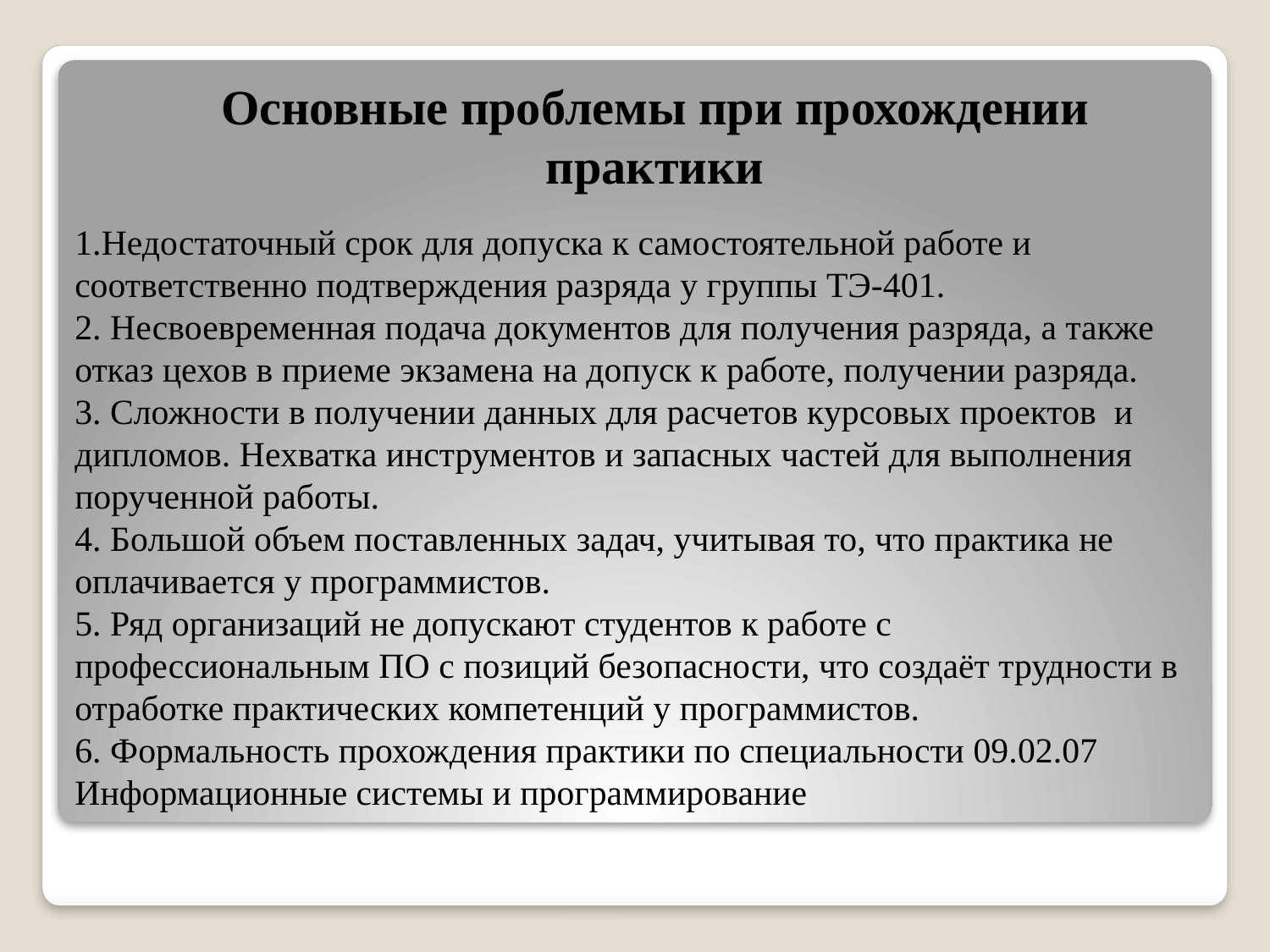

Основные проблемы при прохождении практики
Недостаточный срок для допуска к самостоятельной работе и соответственно подтверждения разряда у группы ТЭ-401.
2. Несвоевременная подача документов для получения разряда, а также отказ цехов в приеме экзамена на допуск к работе, получении разряда.
3. Сложности в получении данных для расчетов курсовых проектов  и дипломов. Нехватка инструментов и запасных частей для выполнения порученной работы.
4. Большой объем поставленных задач, учитывая то, что практика не оплачивается у программистов.
5. Ряд организаций не допускают студентов к работе с профессиональным ПО с позиций безопасности, что создаёт трудности в отработке практических компетенций у программистов.
6. Формальность прохождения практики по специальности 09.02.07 Информационные системы и программирование